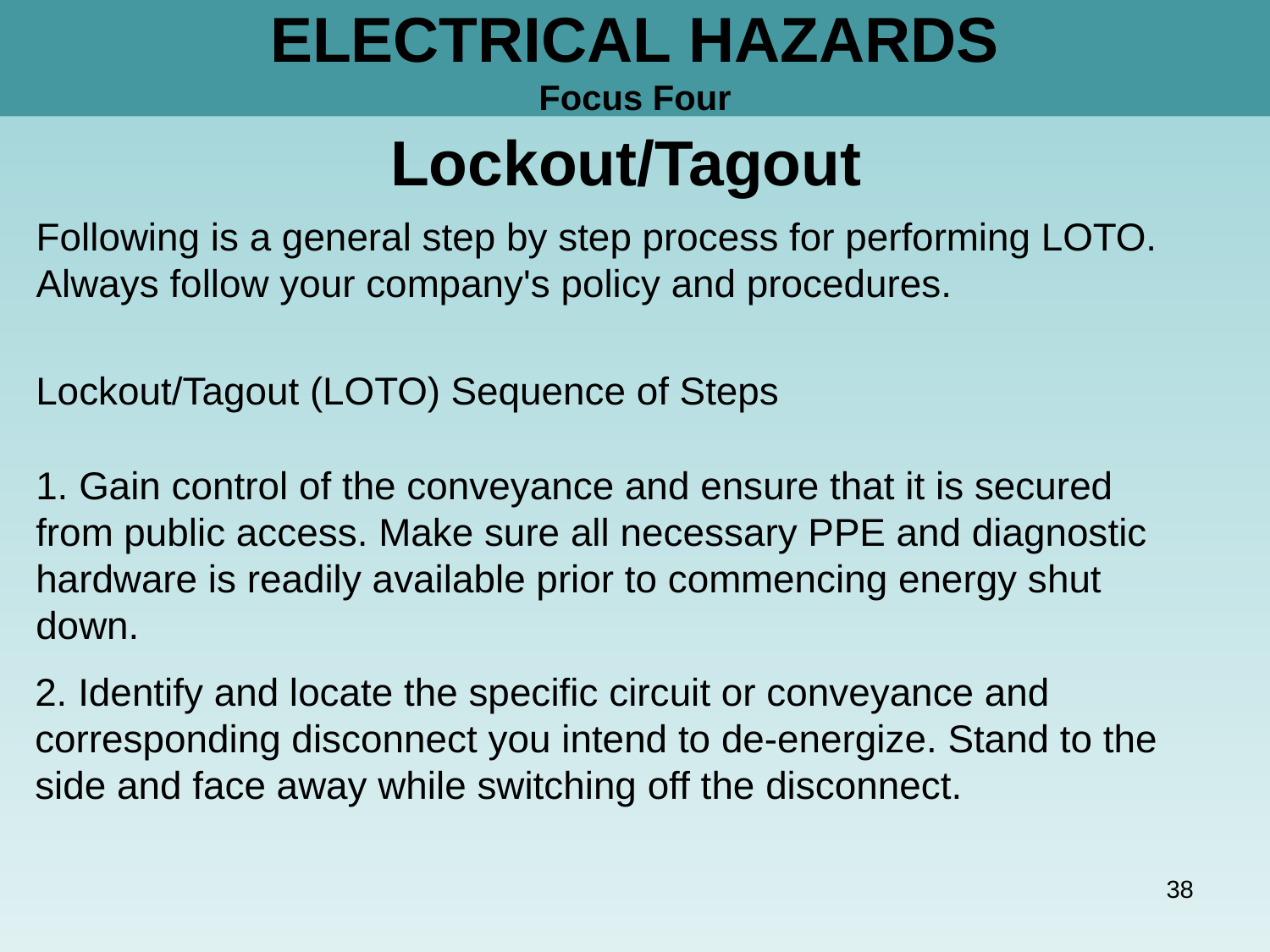

# ELECTRICAL HAZARDS Focus Four
Lockout/Tagout
Following is a general step by step process for performing LOTO. Always follow your company's policy and procedures.
Lockout/Tagout (LOTO) Sequence of Steps
1. Gain control of the conveyance and ensure that it is secured from public access. Make sure all necessary PPE and diagnostic hardware is readily available prior to commencing energy shut down.
2. Identify and locate the specific circuit or conveyance and corresponding disconnect you intend to de-energize. Stand to the side and face away while switching off the disconnect.
38